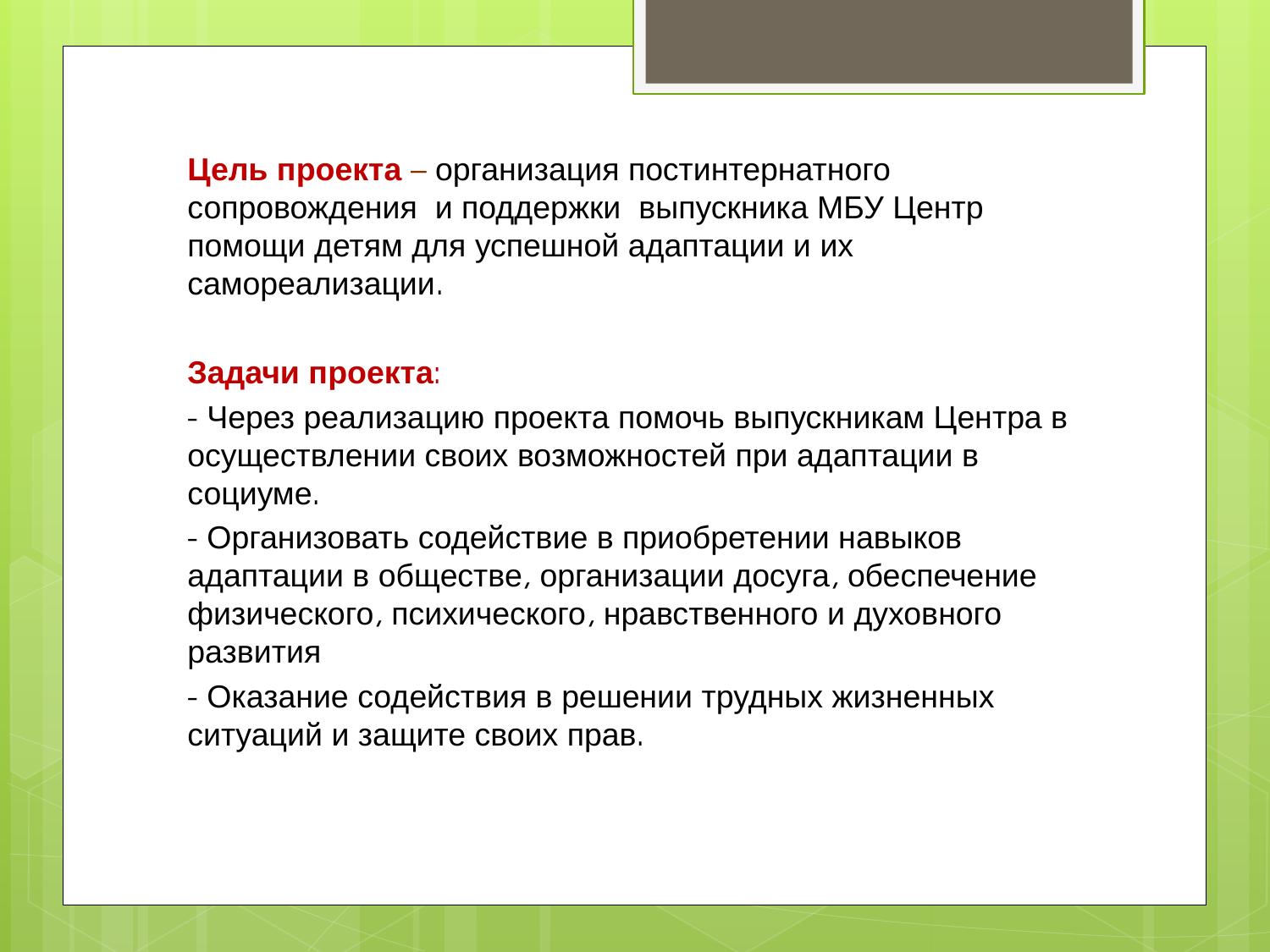

# Цель проекта – организация постинтернатного сопровождения  и поддержки  выпускника МБУ Центр помощи детям для успешной адаптации и их самореализации.
Задачи проекта:
- Через реализацию проекта помочь выпускникам Центра в осуществлении своих возможностей при адаптации в социуме.
- Организовать содействие в приобретении навыков адаптации в обществе, организации досуга, обеспечение физического, психического, нравственного и духовного развития
- Оказание содействия в решении трудных жизненных ситуаций и защите своих прав.